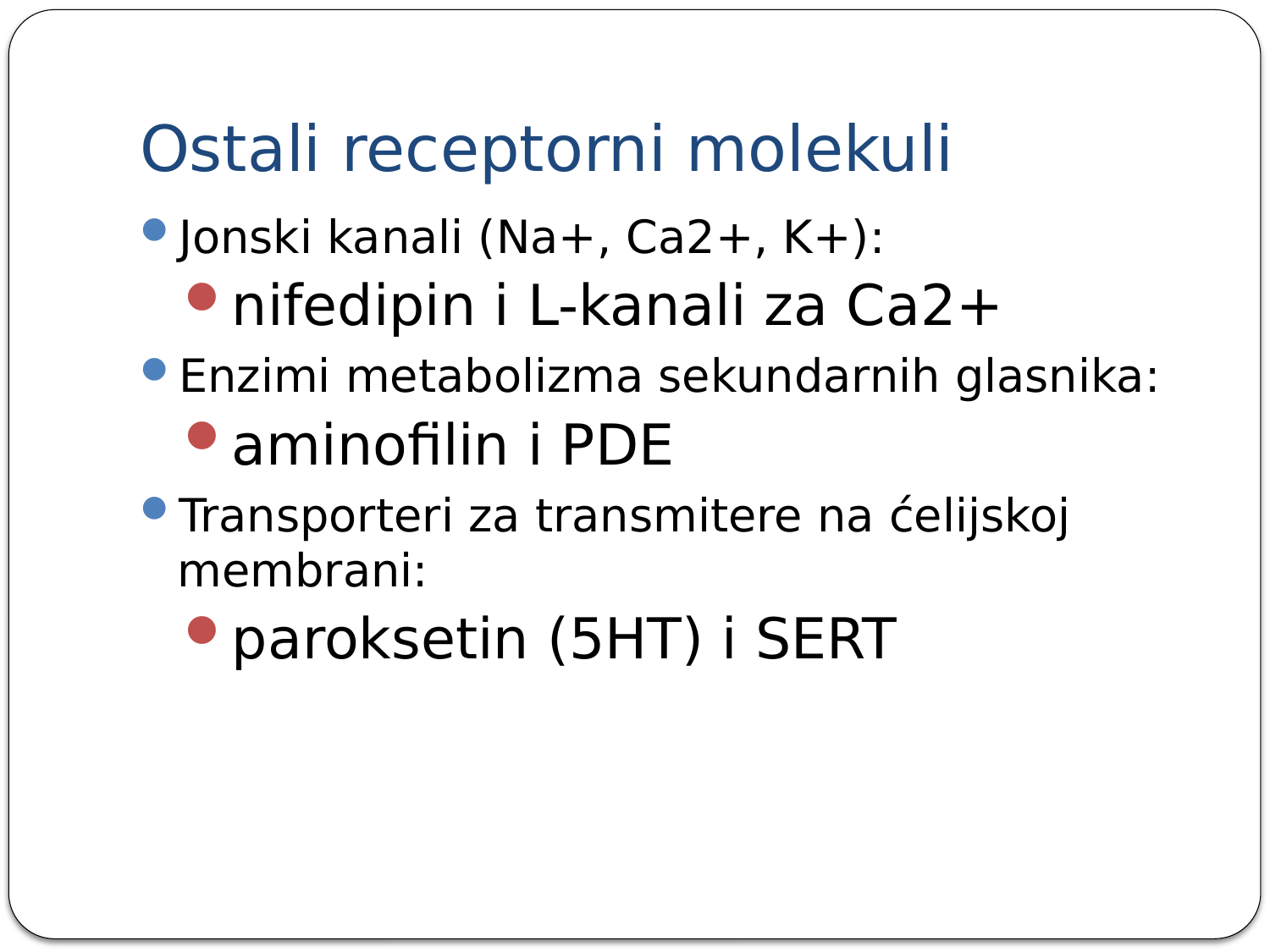

# Ostali receptorni molekuli
Jonski kanali (Na+, Ca2+, K+):
nifedipin i L-kanali za Ca2+
Enzimi metabolizma sekundarnih glasnika:
aminofilin i PDE
Transporteri za transmitere na ćelijskoj membrani:
paroksetin (5HT) i SERT